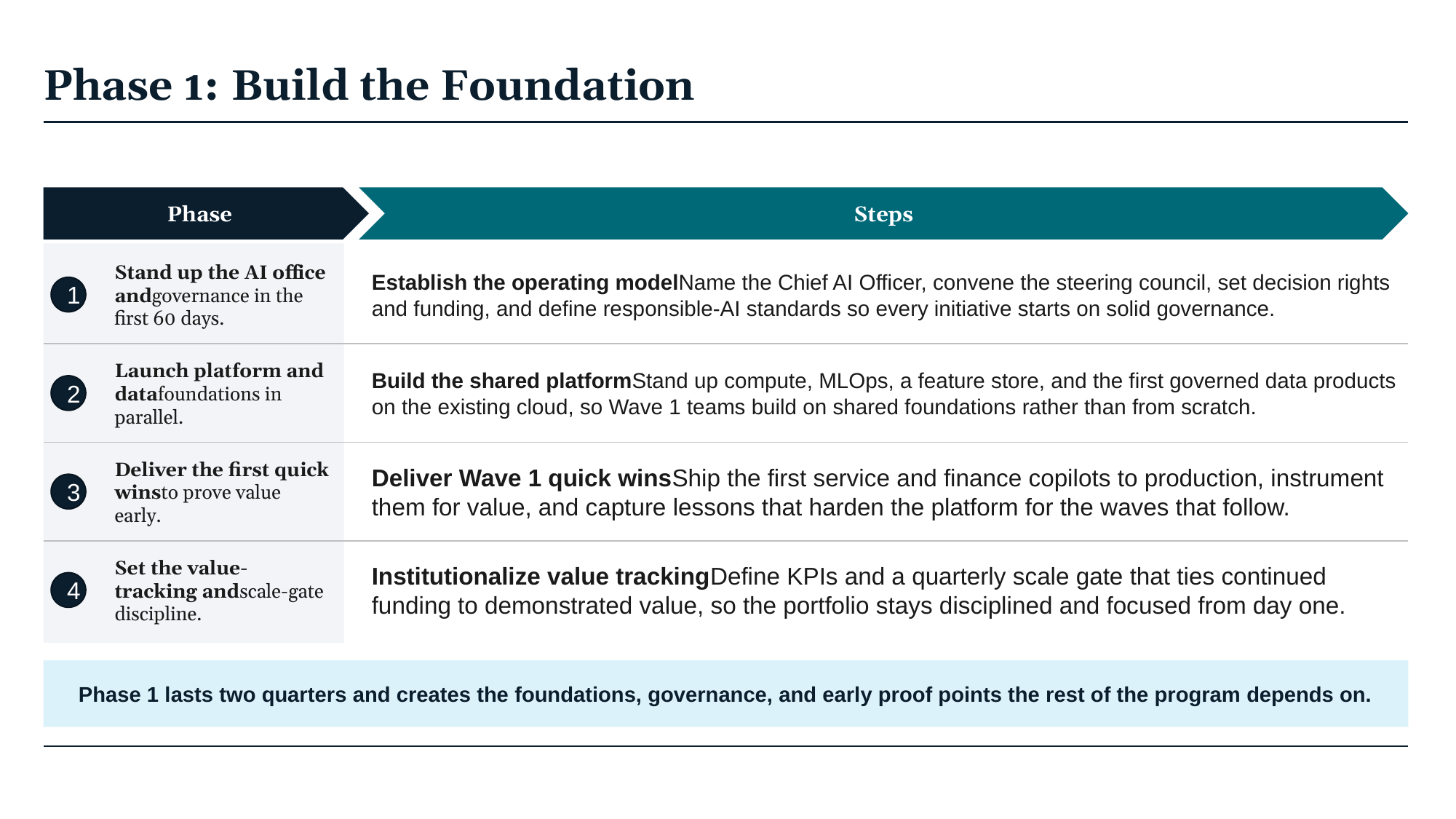

# Phase 1: Build the Foundation
Steps
Phase

Stand up the AI office andgovernance in the first 60 days.
Establish the operating modelName the Chief AI Officer, convene the steering council, set decision rights and funding, and define responsible-AI standards so every initiative starts on solid governance.
Build the shared platformStand up compute, MLOps, a feature store, and the first governed data products on the existing cloud, so Wave 1 teams build on shared foundations rather than from scratch.
Deliver Wave 1 quick winsShip the first service and finance copilots to production, instrument them for value, and capture lessons that harden the platform for the waves that follow.
Institutionalize value trackingDefine KPIs and a quarterly scale gate that ties continued funding to demonstrated value, so the portfolio stays disciplined and focused from day one.
1
Launch platform and datafoundations in parallel.
2
Deliver the first quick winsto prove value early.
3
Set the value-tracking andscale-gate discipline.
4
Phase 1 lasts two quarters and creates the foundations, governance, and early proof points the rest of the program depends on.